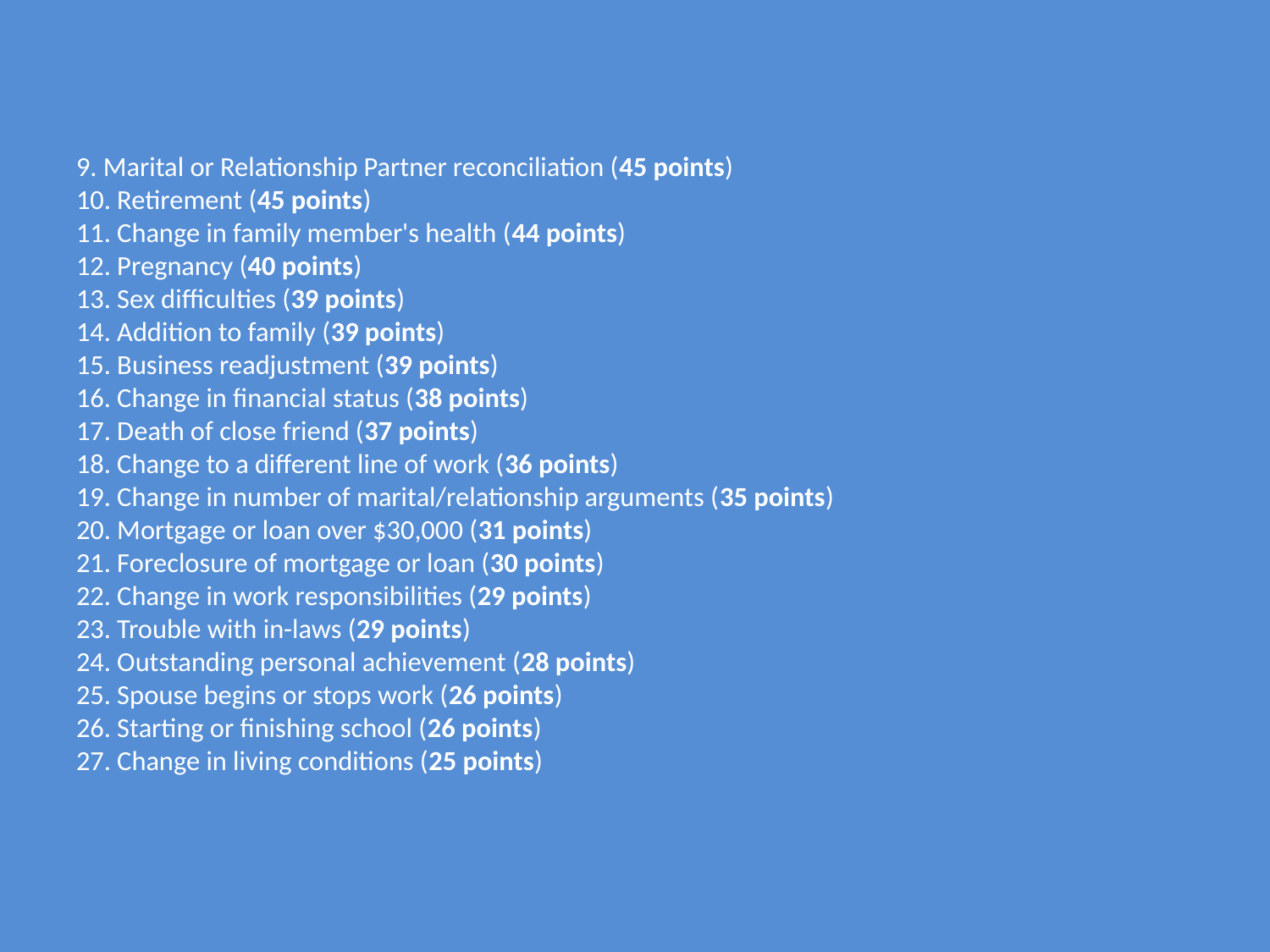

# 9. Marital or Relationship Partner reconciliation (45 points) 10. Retirement (45 points) 11. Change in family member's health (44 points) 12. Pregnancy (40 points) 13. Sex difficulties (39 points) 14. Addition to family (39 points) 15. Business readjustment (39 points) 16. Change in financial status (38 points) 17. Death of close friend (37 points) 18. Change to a different line of work (36 points) 19. Change in number of marital/relationship arguments (35 points) 20. Mortgage or loan over $30,000 (31 points) 21. Foreclosure of mortgage or loan (30 points) 22. Change in work responsibilities (29 points) 23. Trouble with in-laws (29 points) 24. Outstanding personal achievement (28 points) 25. Spouse begins or stops work (26 points) 26. Starting or finishing school (26 points) 27. Change in living conditions (25 points)